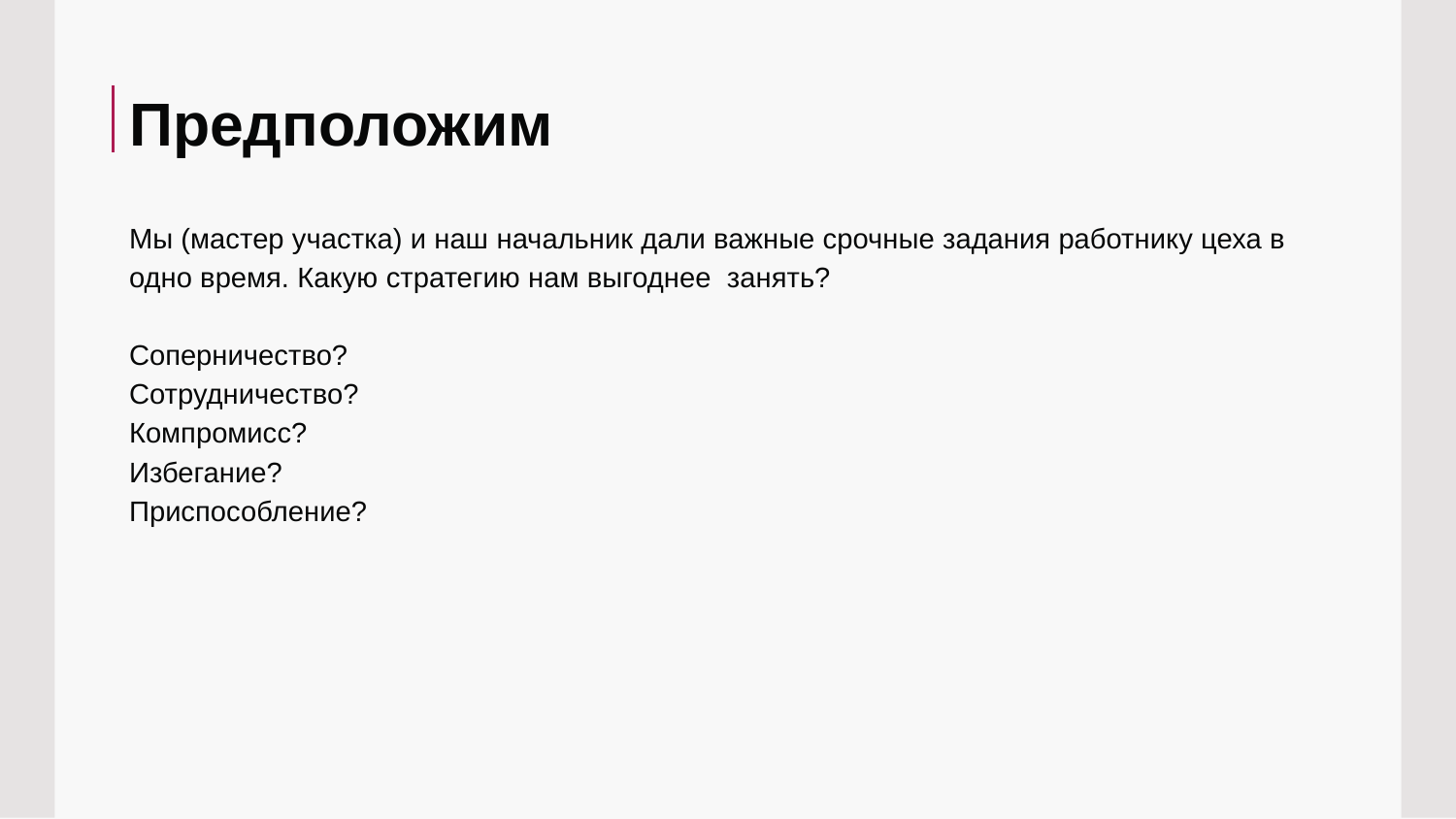

# Предположим
Мы (мастер участка) и наш начальник дали важные срочные задания работнику цеха в одно время. Какую стратегию нам выгоднее  занять?

Соперничество?
Сотрудничество?
Компромисс?
Избегание?
Приспособление?